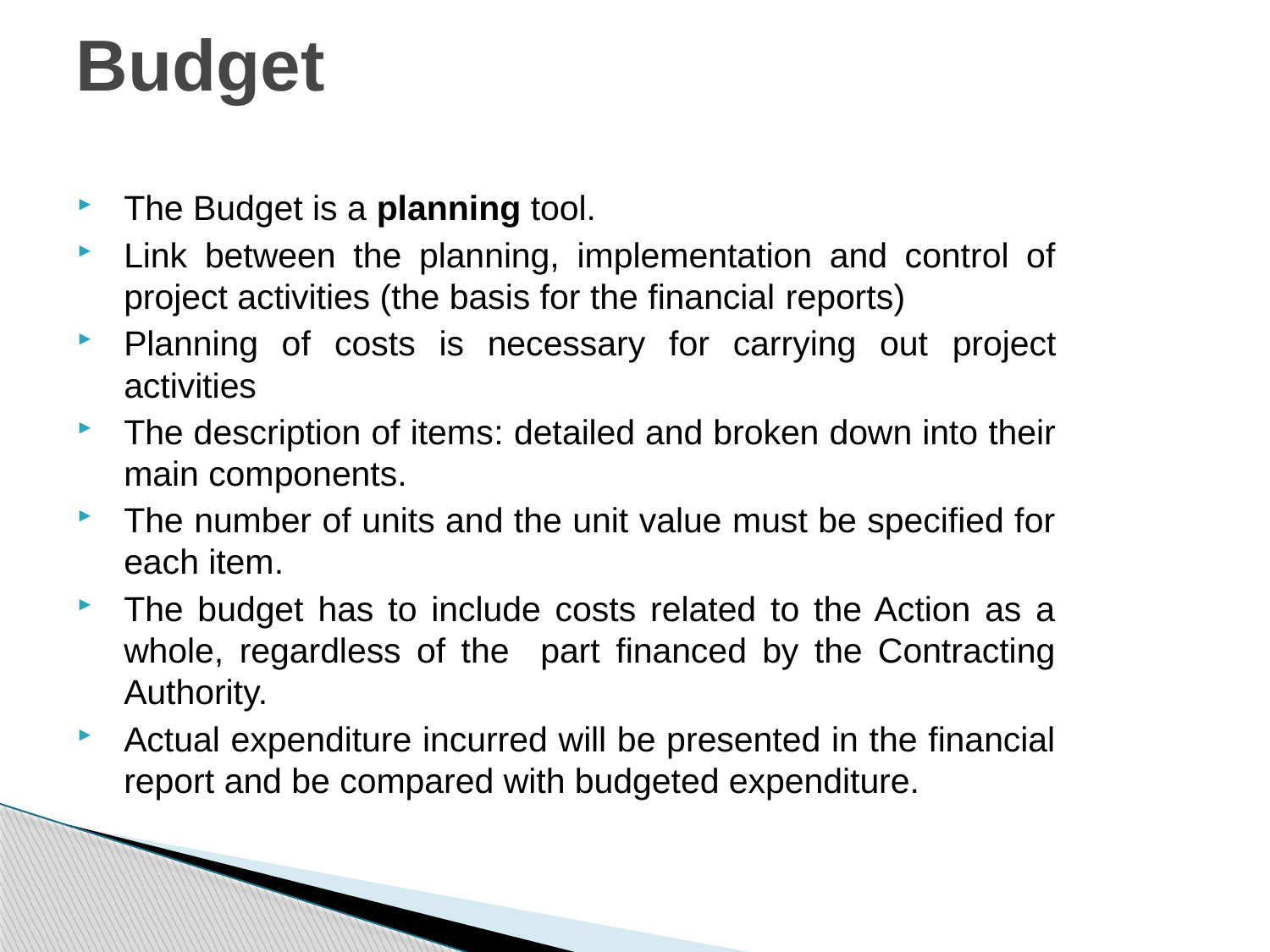

# Budget
The Budget is a planning tool.
Link between the planning, implementation and control of project activities (the basis for the financial reports)
Planning of costs is necessary for carrying out project activities
The description of items: detailed and broken down into their main components.
The number of units and the unit value must be specified for each item.
The budget has to include costs related to the Action as a whole, regardless of the  part financed by the Contracting Authority.
Actual expenditure incurred will be presented in the financial report and be compared with budgeted expenditure.